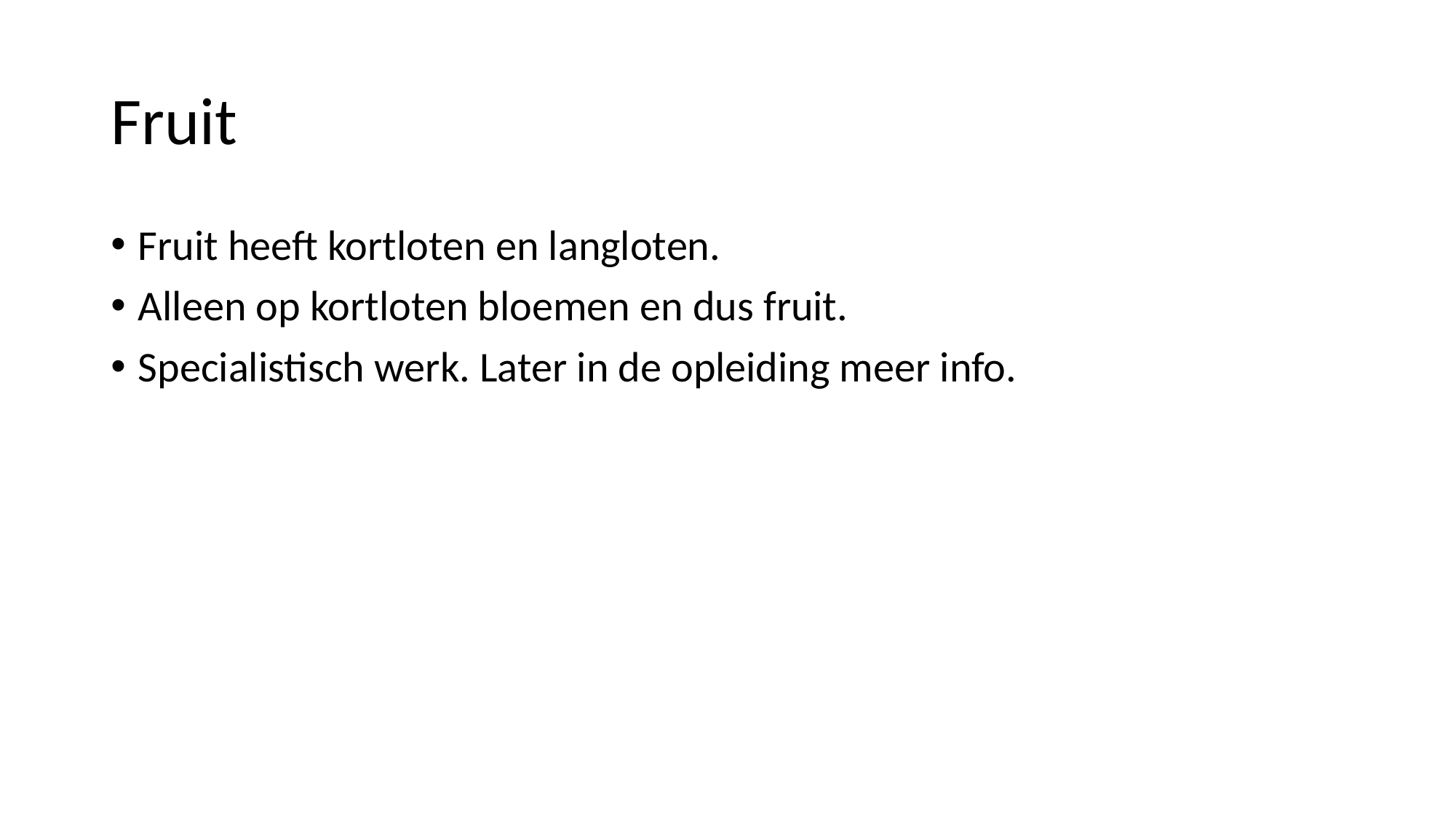

# Fruit
Fruit heeft kortloten en langloten.
Alleen op kortloten bloemen en dus fruit.
Specialistisch werk. Later in de opleiding meer info.